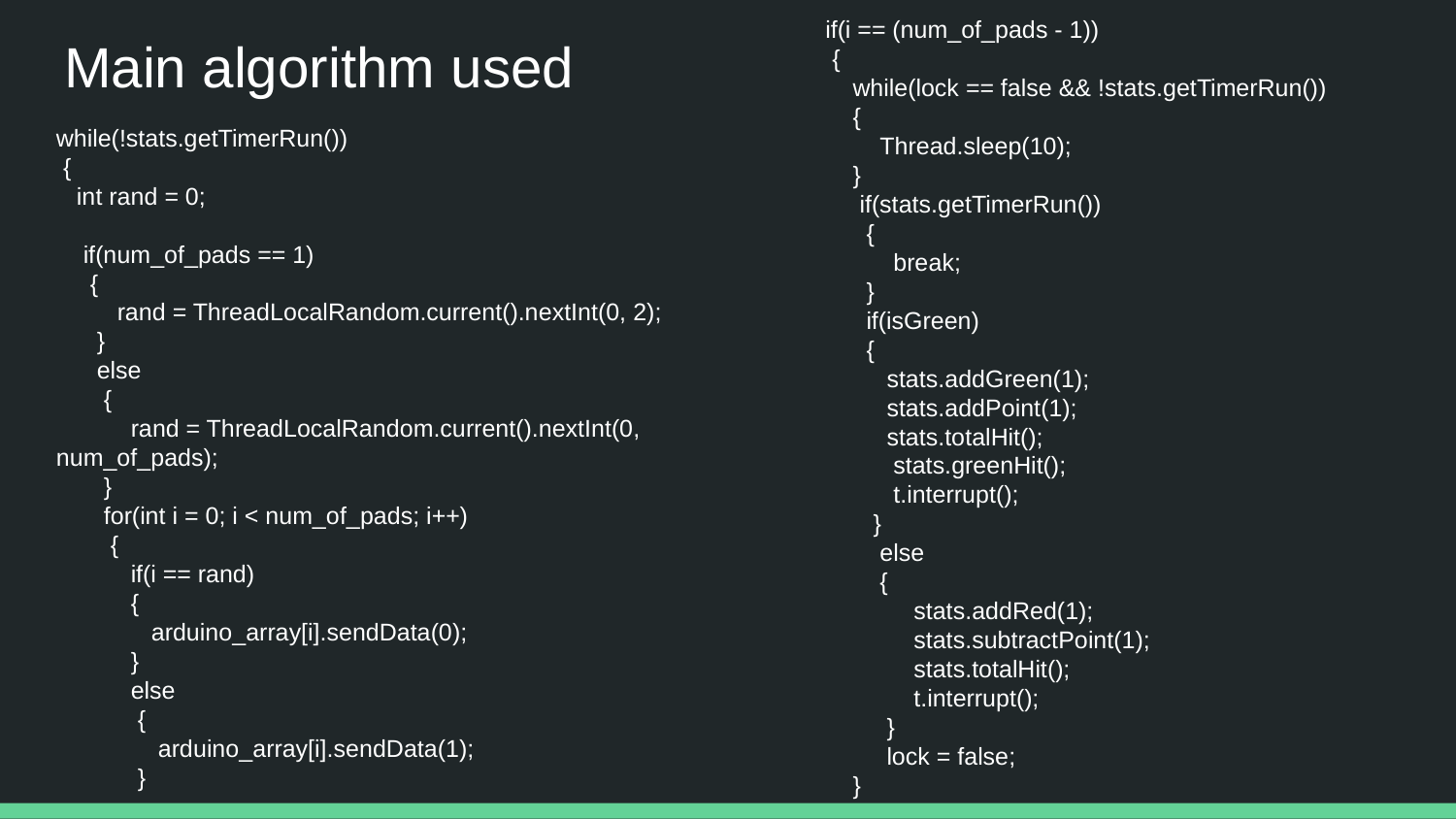

if(i == (num_of_pads - 1))
 {
    while(lock == false && !stats.getTimerRun())
    {
        Thread.sleep(10);
    }
     if(stats.getTimerRun())
      {
          break;
      }
      if(isGreen)
      {
         stats.addGreen(1);
         stats.addPoint(1);
         stats.totalHit();
          stats.greenHit();
          t.interrupt();
       }
        else
        {
             stats.addRed(1);
             stats.subtractPoint(1);
             stats.totalHit();
             t.interrupt();
         }
         lock = false;
    }

# Main algorithm used
while(!stats.getTimerRun())
 {
   int rand = 0;

    if(num_of_pads == 1)
     {
         rand = ThreadLocalRandom.current().nextInt(0, 2);
      }
      else
       {
           rand = ThreadLocalRandom.current().nextInt(0, num_of_pads);
       }
       for(int i = 0; i < num_of_pads; i++)
        {
           if(i == rand)
           {
              arduino_array[i].sendData(0);
           }
           else
            {
               arduino_array[i].sendData(1);
            }